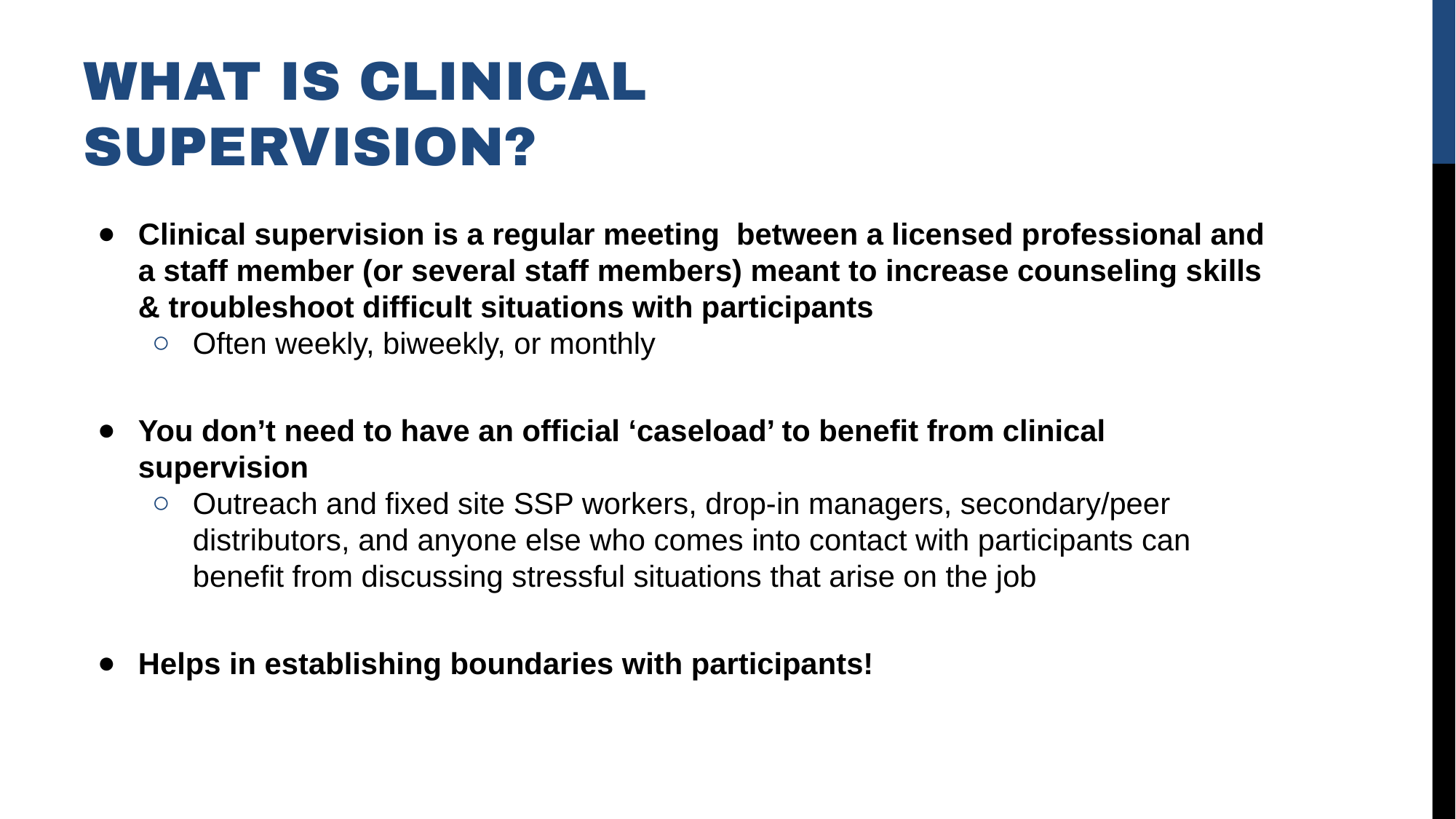

# WHAT IS CLINICAL SUPERVISION?
Clinical supervision is a regular meeting  between a licensed professional and a staff member (or several staff members) meant to increase counseling skills & troubleshoot difficult situations with participants
Often weekly, biweekly, or monthly

You don’t need to have an official ‘caseload’ to benefit from clinical supervision
Outreach and fixed site SSP workers, drop-in managers, secondary/peer distributors, and anyone else who comes into contact with participants can benefit from discussing stressful situations that arise on the job

Helps in establishing boundaries with participants!